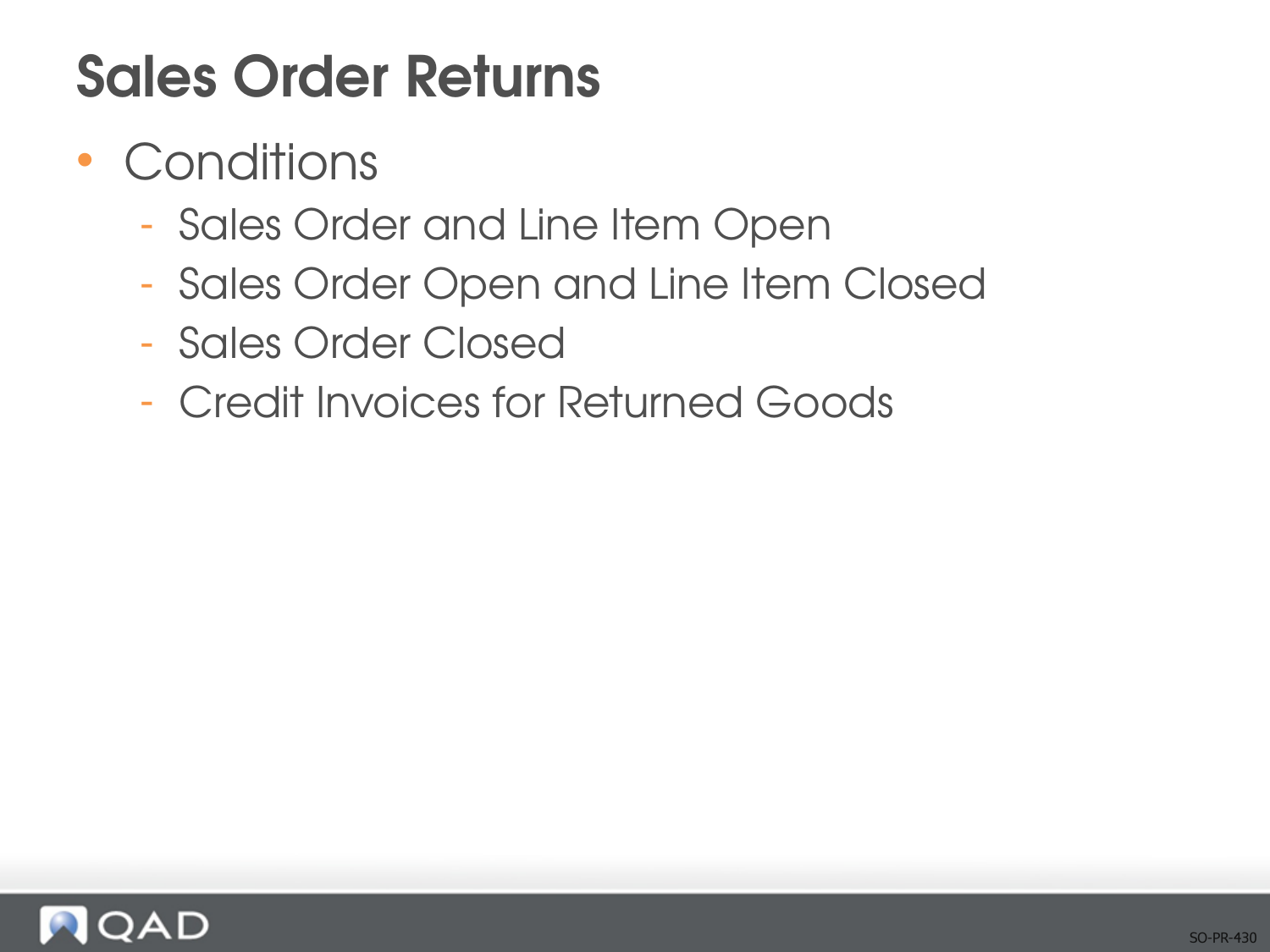

# Sales Order Returns
Conditions
Sales Order and Line Item Open
Sales Order Open and Line Item Closed
Sales Order Closed
Credit Invoices for Returned Goods
SO-PR-430